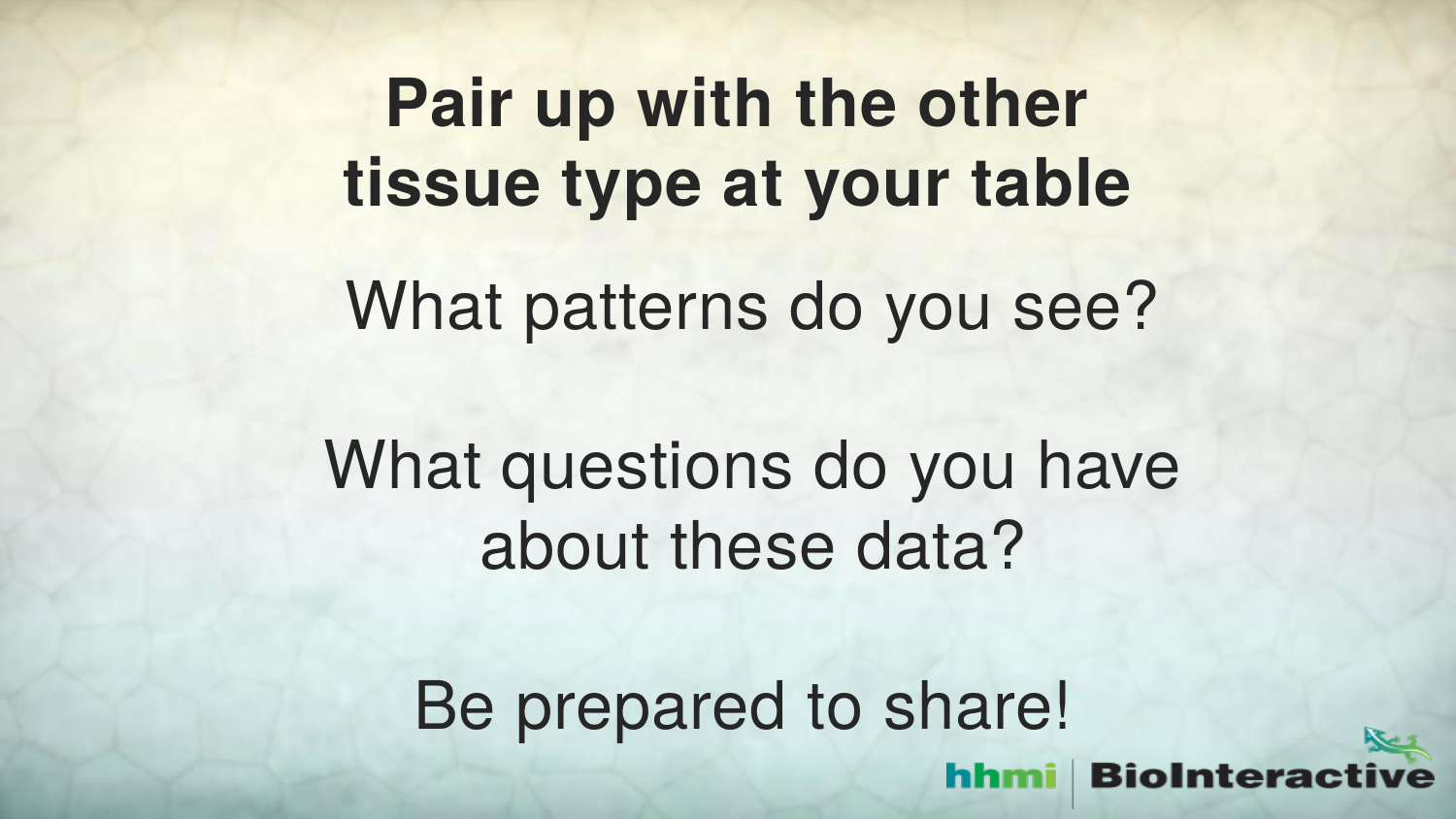

Pair up with the other tissue type at your table
# What patterns do you see? What questions do you have about these data?

Be prepared to share!